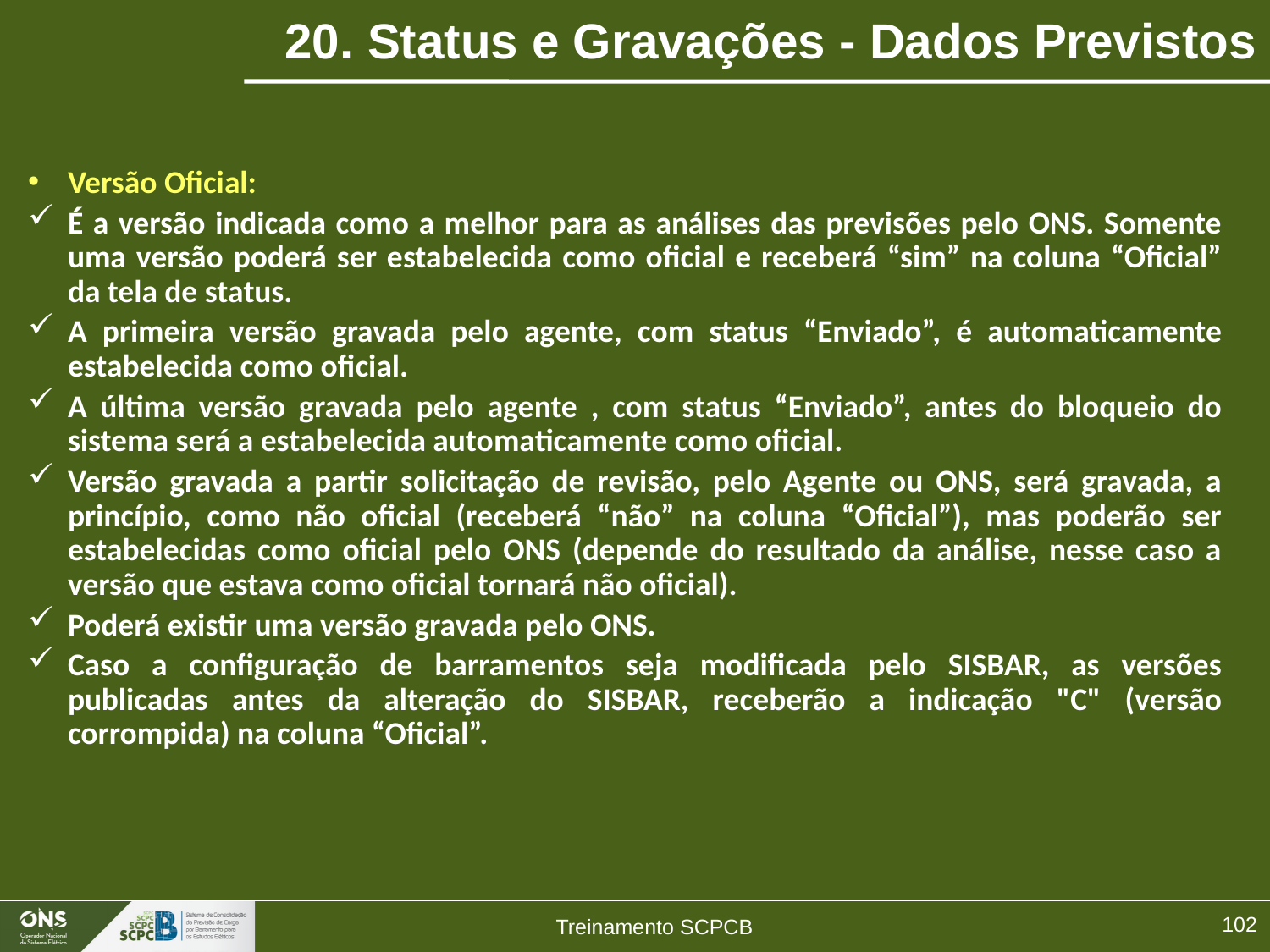

# 20. Status e Gravações - Dados Previstos
Versão Oficial:
É a versão indicada como a melhor para as análises das previsões pelo ONS. Somente uma versão poderá ser estabelecida como oficial e receberá “sim” na coluna “Oficial” da tela de status.
A primeira versão gravada pelo agente, com status “Enviado”, é automaticamente estabelecida como oficial.
A última versão gravada pelo agente , com status “Enviado”, antes do bloqueio do sistema será a estabelecida automaticamente como oficial.
Versão gravada a partir solicitação de revisão, pelo Agente ou ONS, será gravada, a princípio, como não oficial (receberá “não” na coluna “Oficial”), mas poderão ser estabelecidas como oficial pelo ONS (depende do resultado da análise, nesse caso a versão que estava como oficial tornará não oficial).
Poderá existir uma versão gravada pelo ONS.
Caso a configuração de barramentos seja modificada pelo SISBAR, as versões publicadas antes da alteração do SISBAR, receberão a indicação "C" (versão corrompida) na coluna “Oficial”.